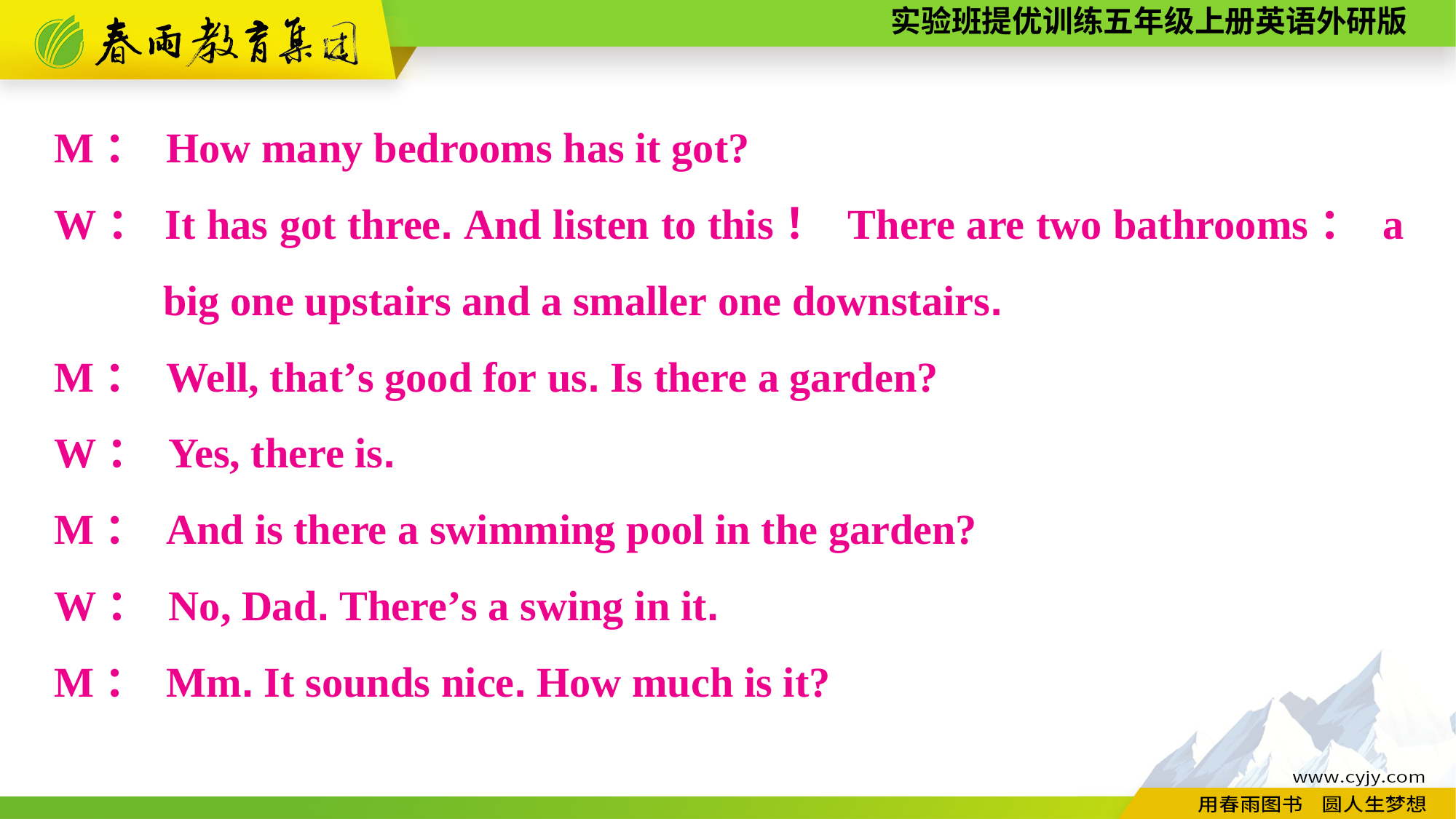

M： How many bedrooms has it got?
W：	It has got three. And listen to this！ There are two bathrooms： a 	big one upstairs and a smaller one downstairs.
M： Well, that’s good for us. Is there a garden?
W： Yes, there is.
M： And is there a swimming pool in the garden?
W： No, Dad. There’s a swing in it.
M： Mm. It sounds nice. How much is it?